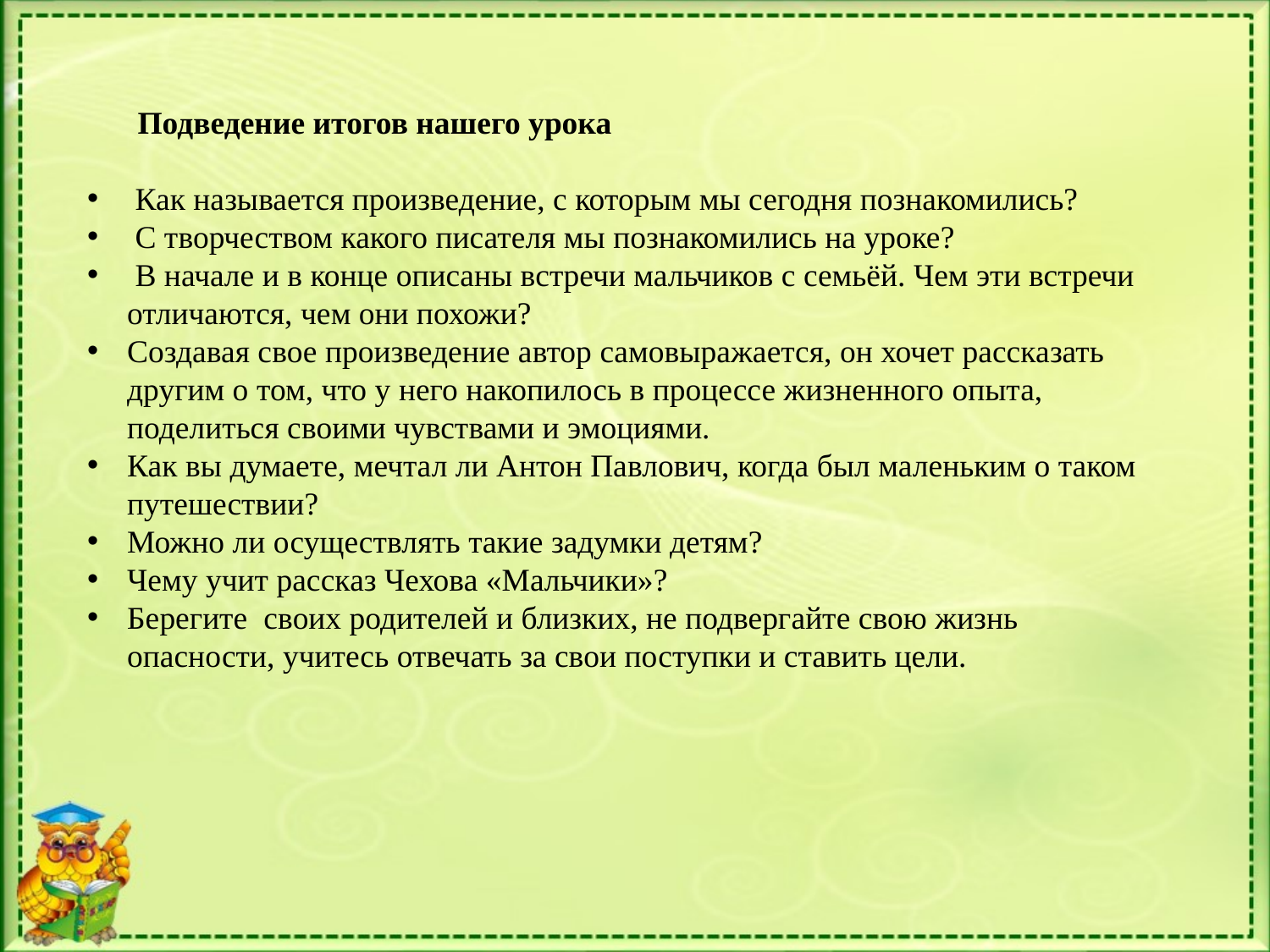

Подведение итогов нашего урока

 Как называется произведение, с которым мы сегодня познакомились?
 С творчеством какого писателя мы познакомились на уроке?
 В начале и в конце описаны встречи мальчиков с семьёй. Чем эти встречи отличаются, чем они похожи?
Создавая свое произведение автор самовыражается, он хочет рассказать другим о том, что у него накопилось в процессе жизненного опыта, поделиться своими чувствами и эмоциями.
Как вы думаете, мечтал ли Антон Павлович, когда был маленьким о таком путешествии?
Можно ли осуществлять такие задумки детям?
Чему учит рассказ Чехова «Мальчики»?
Берегите  своих родителей и близких, не подвергайте свою жизнь опасности, учитесь отвечать за свои поступки и ставить цели.